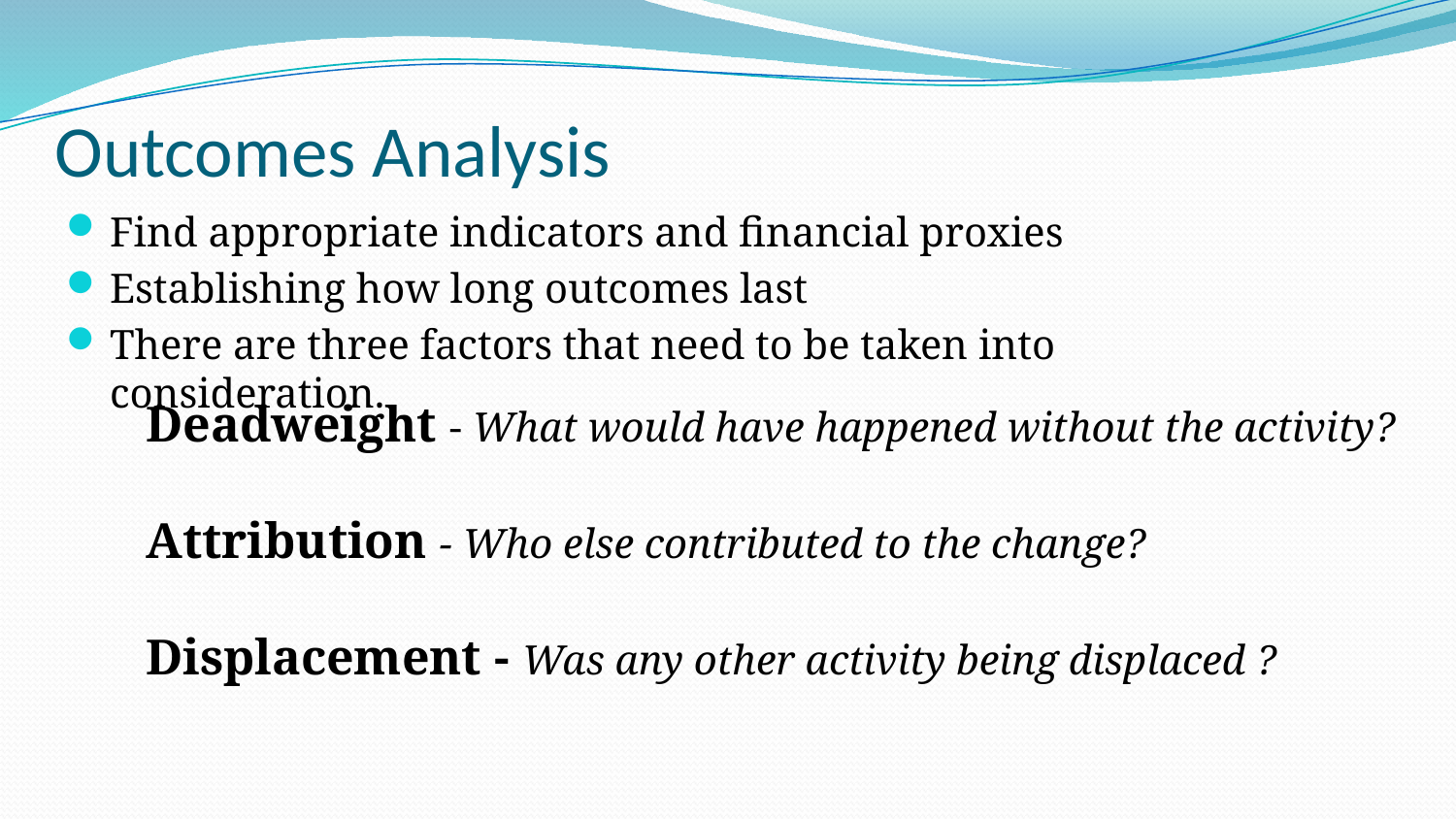

# Outcomes Analysis
Find appropriate indicators and financial proxies
Establishing how long outcomes last
There are three factors that need to be taken into consideration.

Deadweight - What would have happened without the activity?
Attribution - Who else contributed to the change?
Displacement - Was any other activity being displaced ?